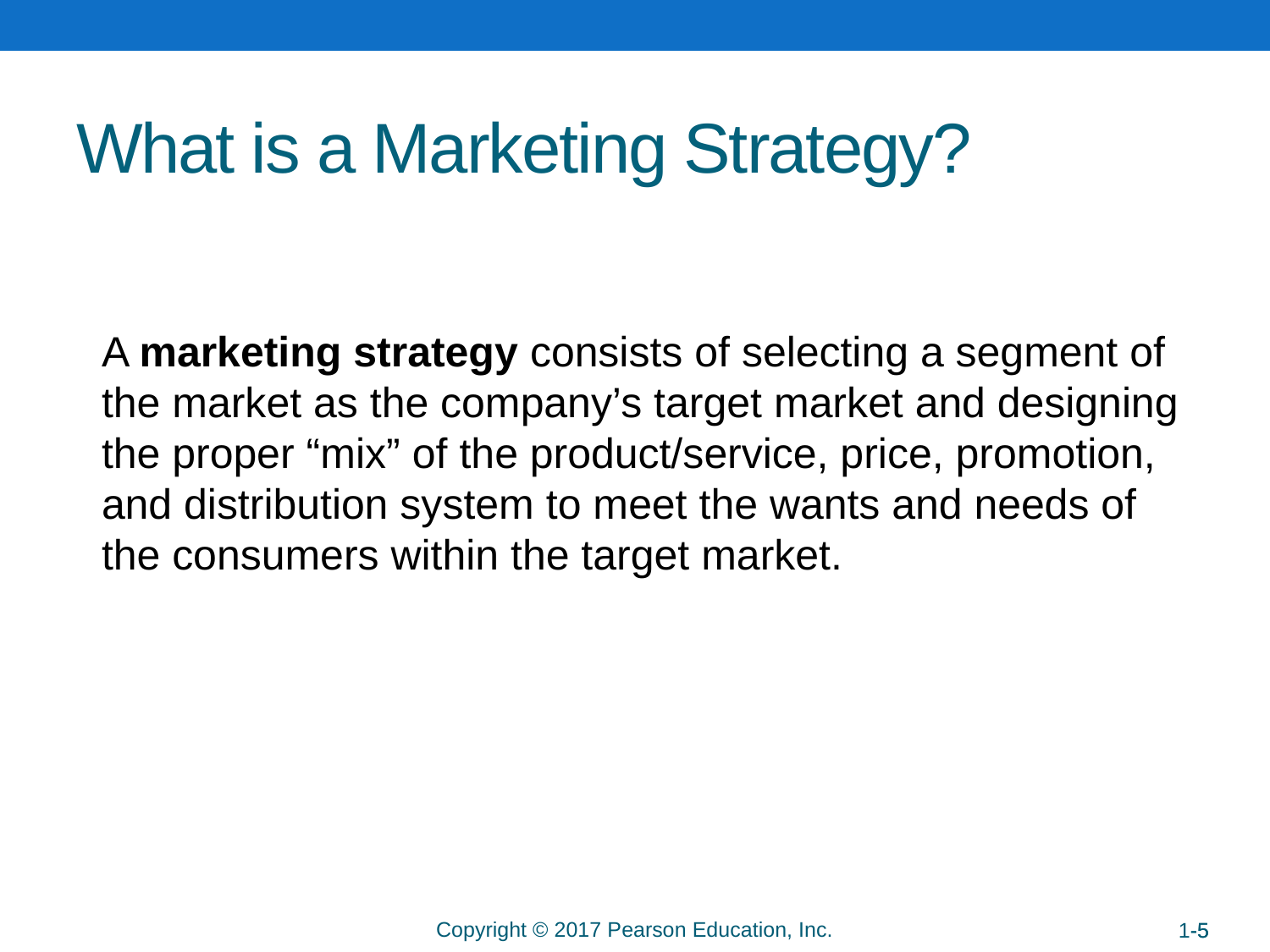

# What is a Marketing Strategy?
	A marketing strategy consists of selecting a segment of the market as the company’s target market and designing the proper “mix” of the product/service, price, promotion, and distribution system to meet the wants and needs of the consumers within the target market.